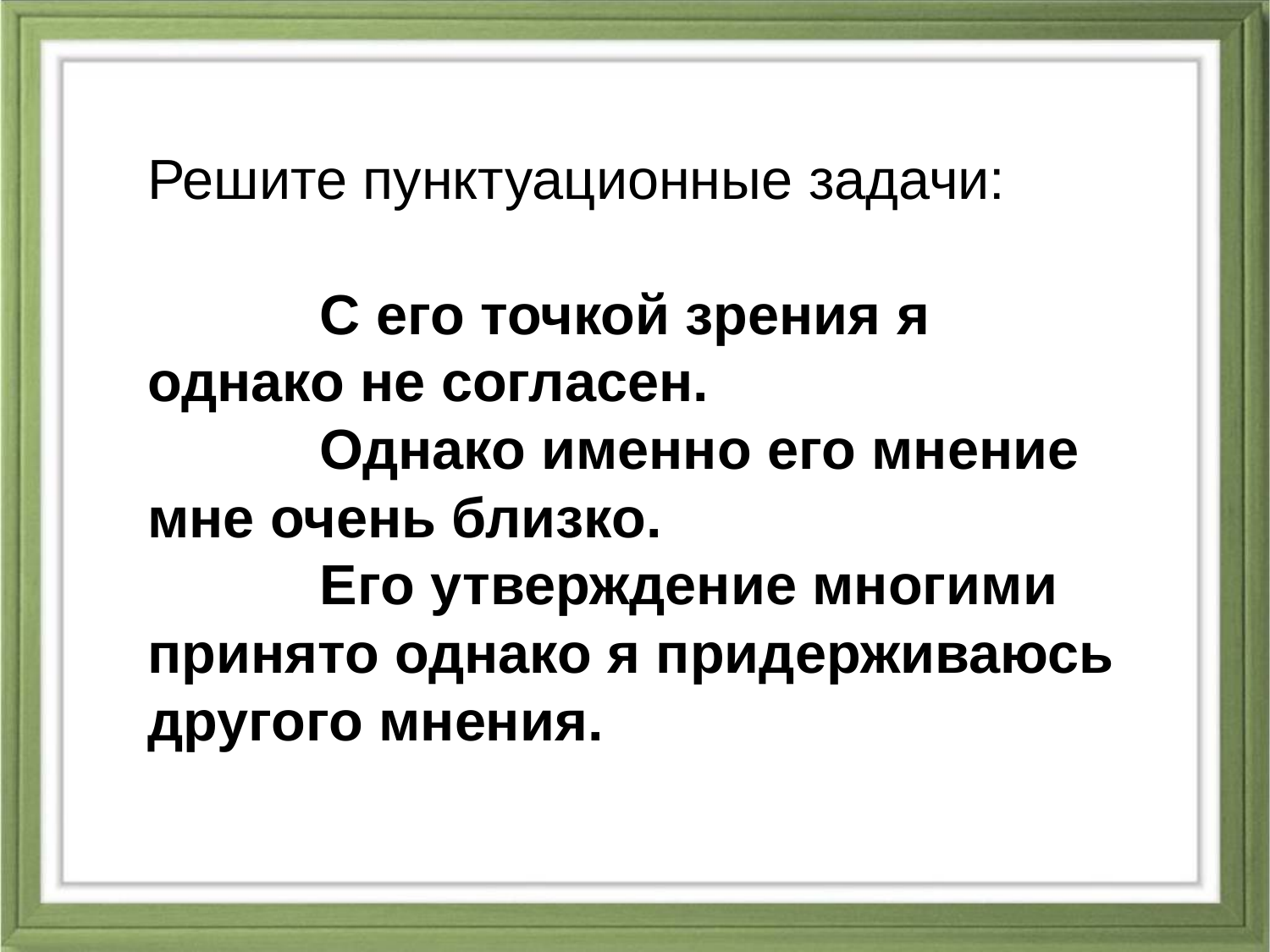

Решите пунктуационные задачи:
           С его точкой зрения я однако не согласен.
           Однако именно его мнение мне очень близко.
           Его утверждение многими принято однако я придерживаюсь другого мнения.